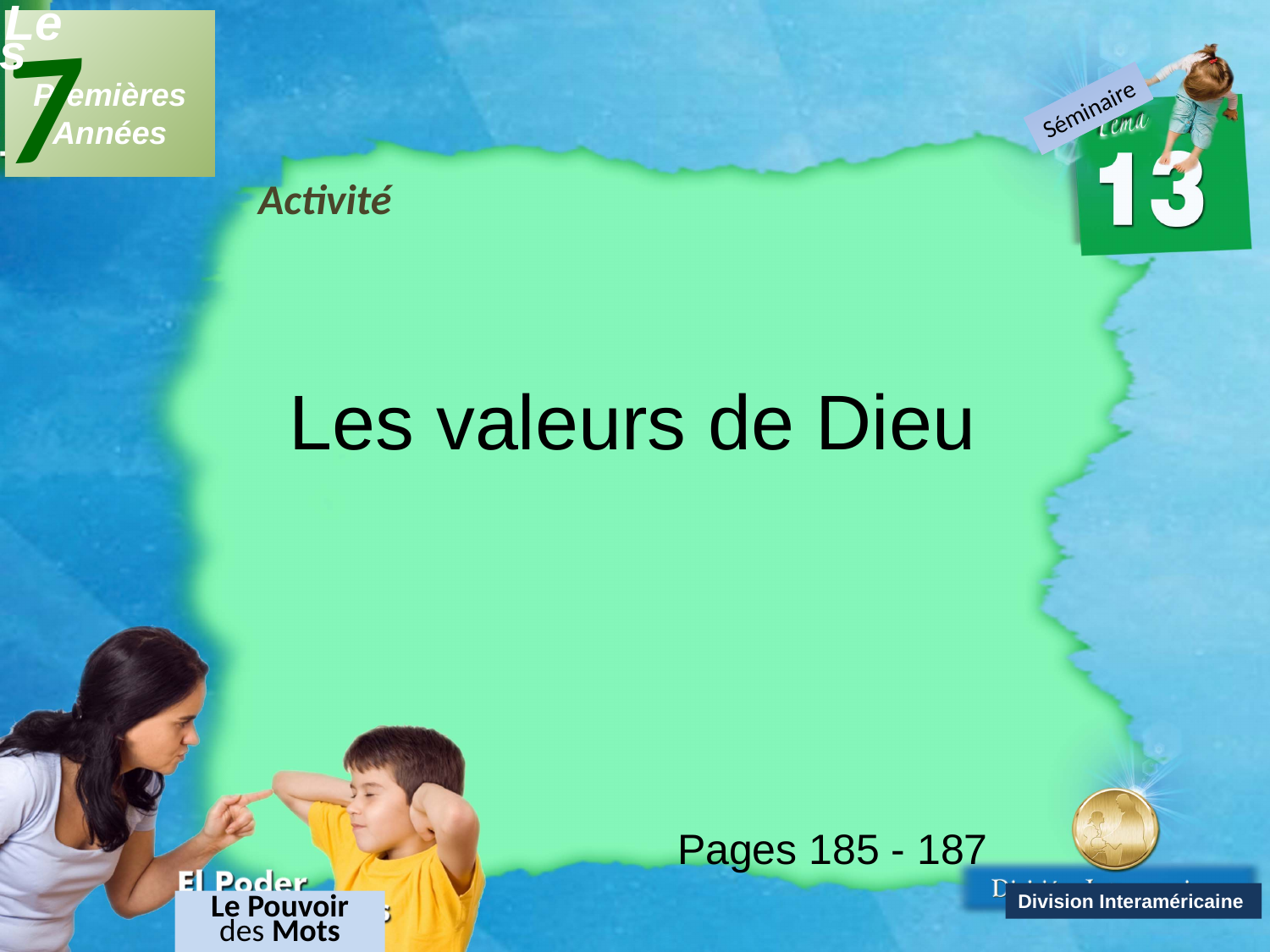

7
Les
         Premières
Années
Séminaire
Activité
Les valeurs de Dieu
Pages 185 - 187
Division Interaméricaine
Le Pouvoir des Mots